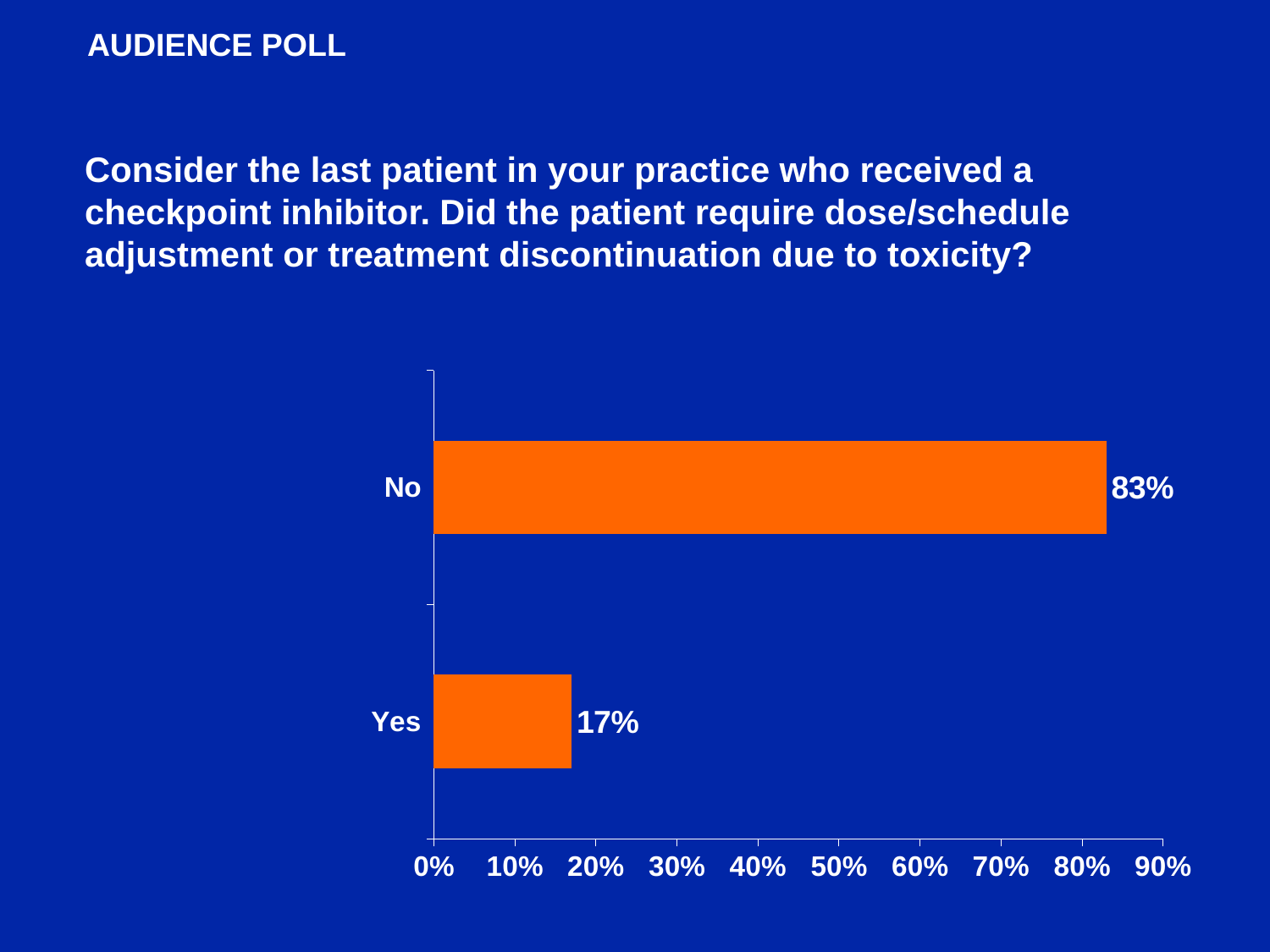

AUDIENCE POLL
Consider the last patient in your practice who received a checkpoint inhibitor. Did the patient require dose/schedule adjustment or treatment discontinuation due to toxicity?

### Chart

| Category | Series 1 |
|---|---|
| Yes | 0.17 |
| No | 0.83 |